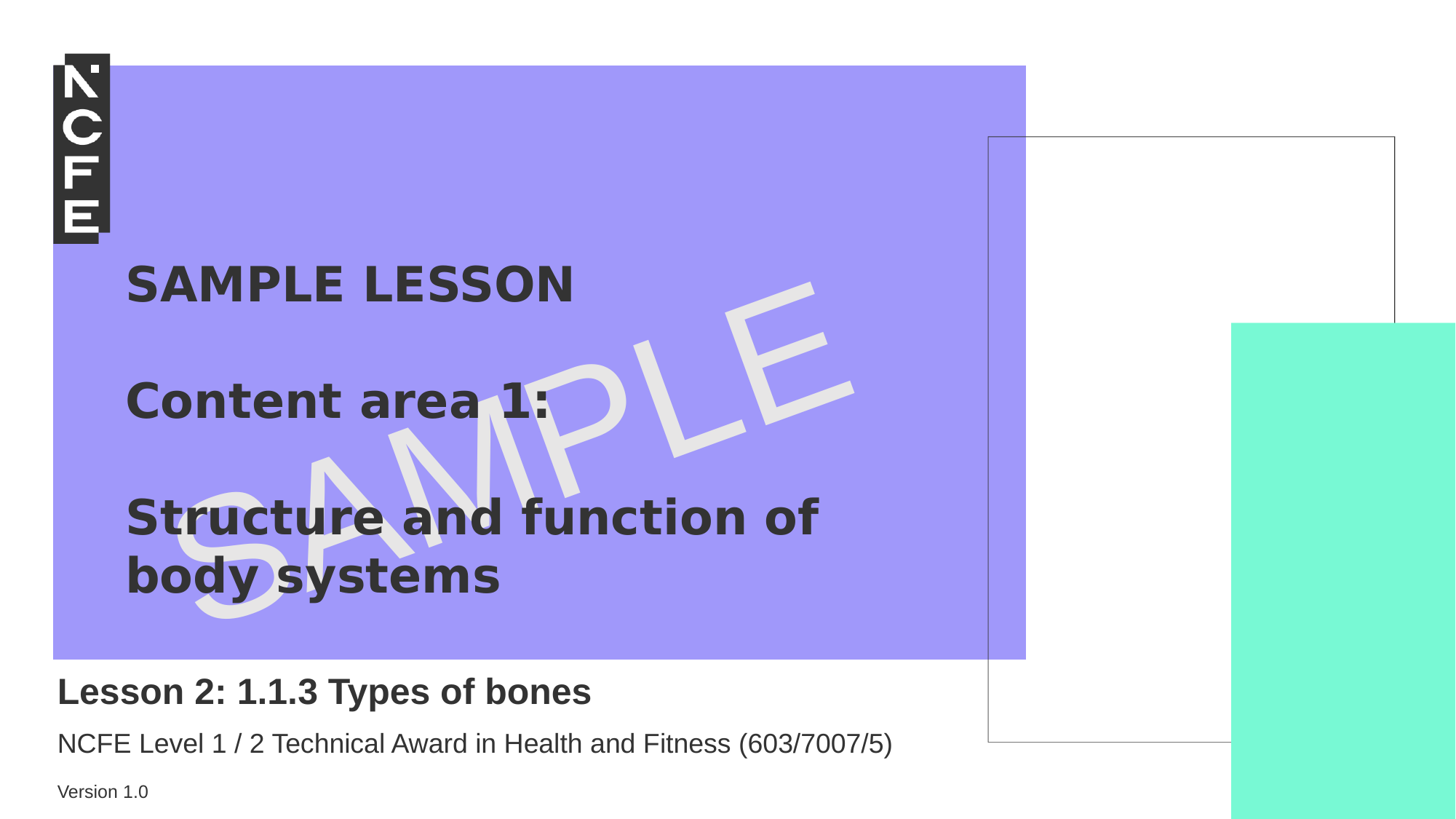

SAMPLE LESSON

Content area 1:

Structure and function of body systems
Lesson 2: 1.1.3 Types of bones

NCFE Level 1 / 2 Technical Award in Health and Fitness (603/7007/5)

Version 1.0